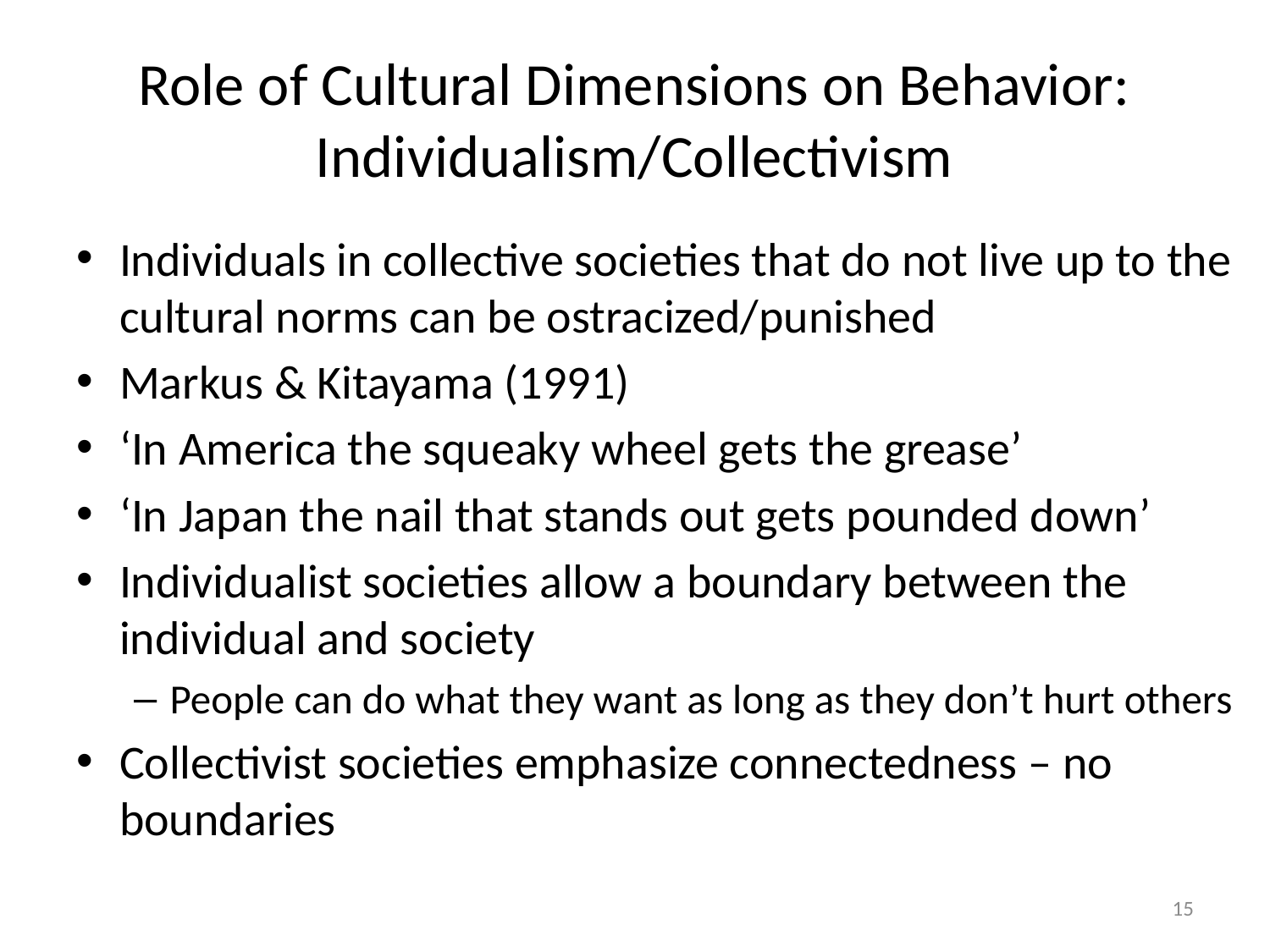

# Role of Cultural Dimensions on Behavior: Individualism/Collectivism
Individuals in collective societies that do not live up to the cultural norms can be ostracized/punished
Markus & Kitayama (1991)
‘In America the squeaky wheel gets the grease’
‘In Japan the nail that stands out gets pounded down’
Individualist societies allow a boundary between the individual and society
People can do what they want as long as they don’t hurt others
Collectivist societies emphasize connectedness – no boundaries
15